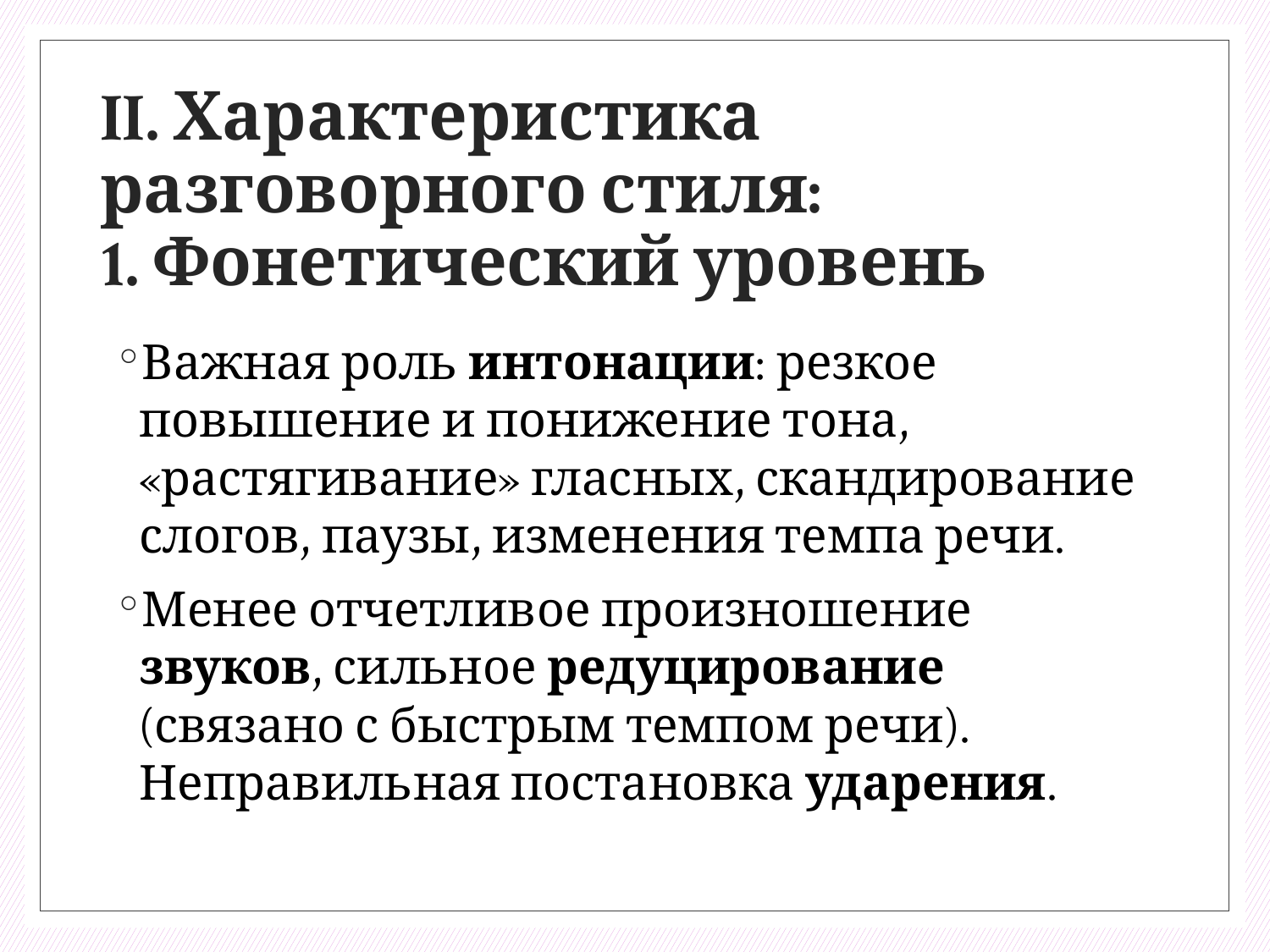

# II. Характеристика разговорного стиля: 1. Фонетический уровень
Важная роль интонации: резкое повышение и понижение тона, «растягивание» гласных, скандирование слогов, паузы, изменения темпа речи.
Менее отчетливое произношение звуков, сильное редуцирование (связано с быстрым темпом речи). Неправильная постановка ударения.